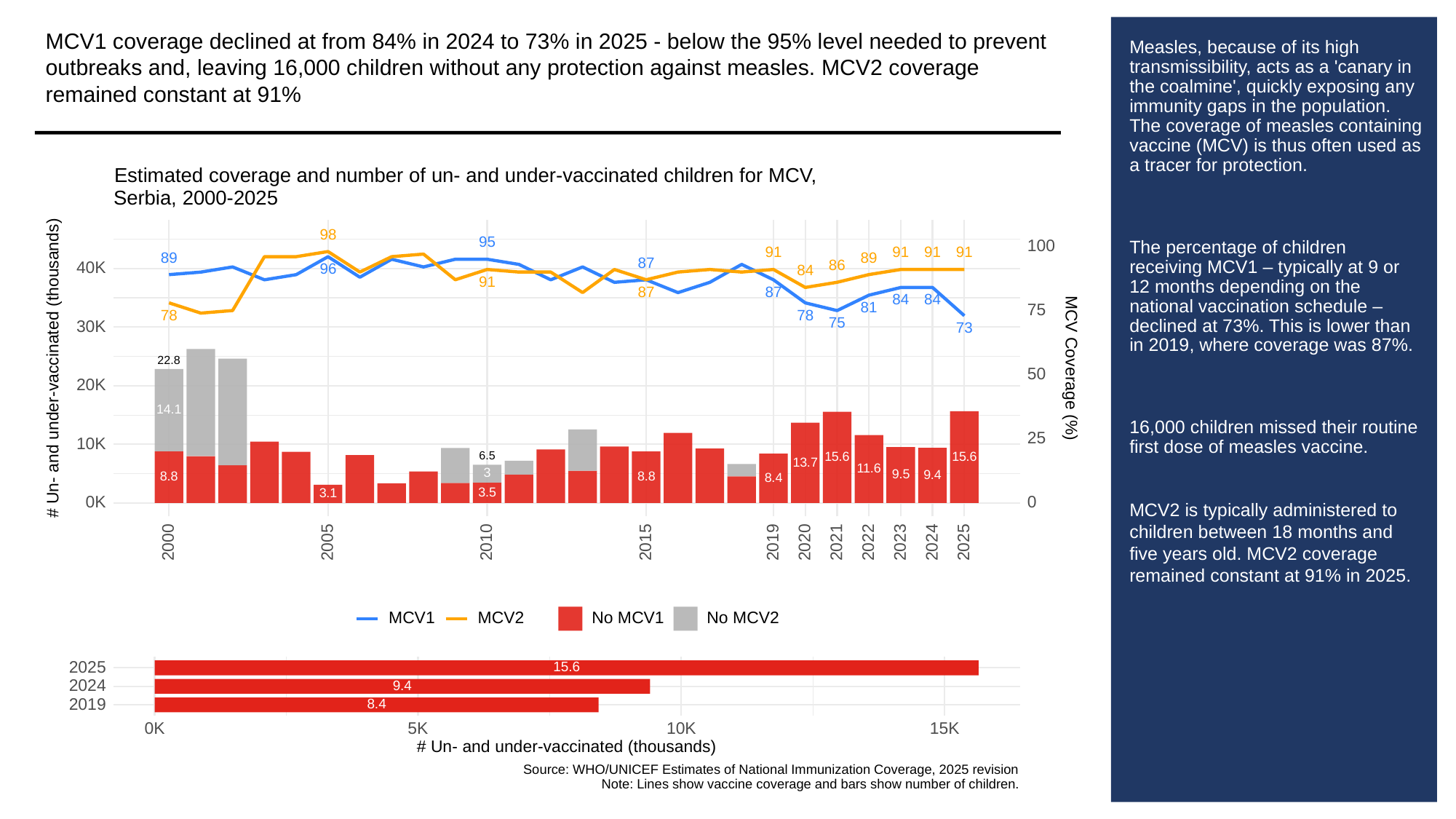

MCV1 coverage declined at from 84% in 2024 to 73% in 2025 - below the 95% level needed to prevent outbreaks and, leaving 16,000 children without any protection against measles. MCV2 coverage remained constant at 91%
# Measles, because of its high transmissibility, acts as a 'canary in the coalmine', quickly exposing any immunity gaps in the population. The coverage of measles containing vaccine (MCV) is thus often used as a tracer for protection.

The percentage of children receiving MCV1 – typically at 9 or 12 months depending on the national vaccination schedule – declined at 73%. This is lower than in 2019, where coverage was 87%.

16,000 children missed their routine first dose of measles vaccine.

MCV2 is typically administered to children between 18 months and five years old. MCV2 coverage remained constant at 91% in 2025.

Estimated coverage and number of un- and under-vaccinated children for MCV,
Serbia, 2000-2025

98
95

100
91
91
91
91

89
89

87
86
40K
96
84

91
87
87
84
84

81
75
78
78
75
30K
73

22.8

# Un- and under-vaccinated (thousands)
MCV Coverage (%)
50

20K

14.1

25

10K

6.5
15.6
15.6

13.7

11.6

3
9.5
9.4

8.8
8.8
8.4

3.5
3.1
0K
0

2023
2000
2005
2010
2015
2019
2020
2021
2022
2024
2025

MCV1
MCV2
No MCV1
No MCV2

2025
15.6

2024
9.4

2019
8.4

0K
10K
15K
5K
# Un- and under-vaccinated (thousands)
Source: WHO/UNICEF Estimates of National Immunization Coverage, 2025 revision
Note: Lines show vaccine coverage and bars show number of children.